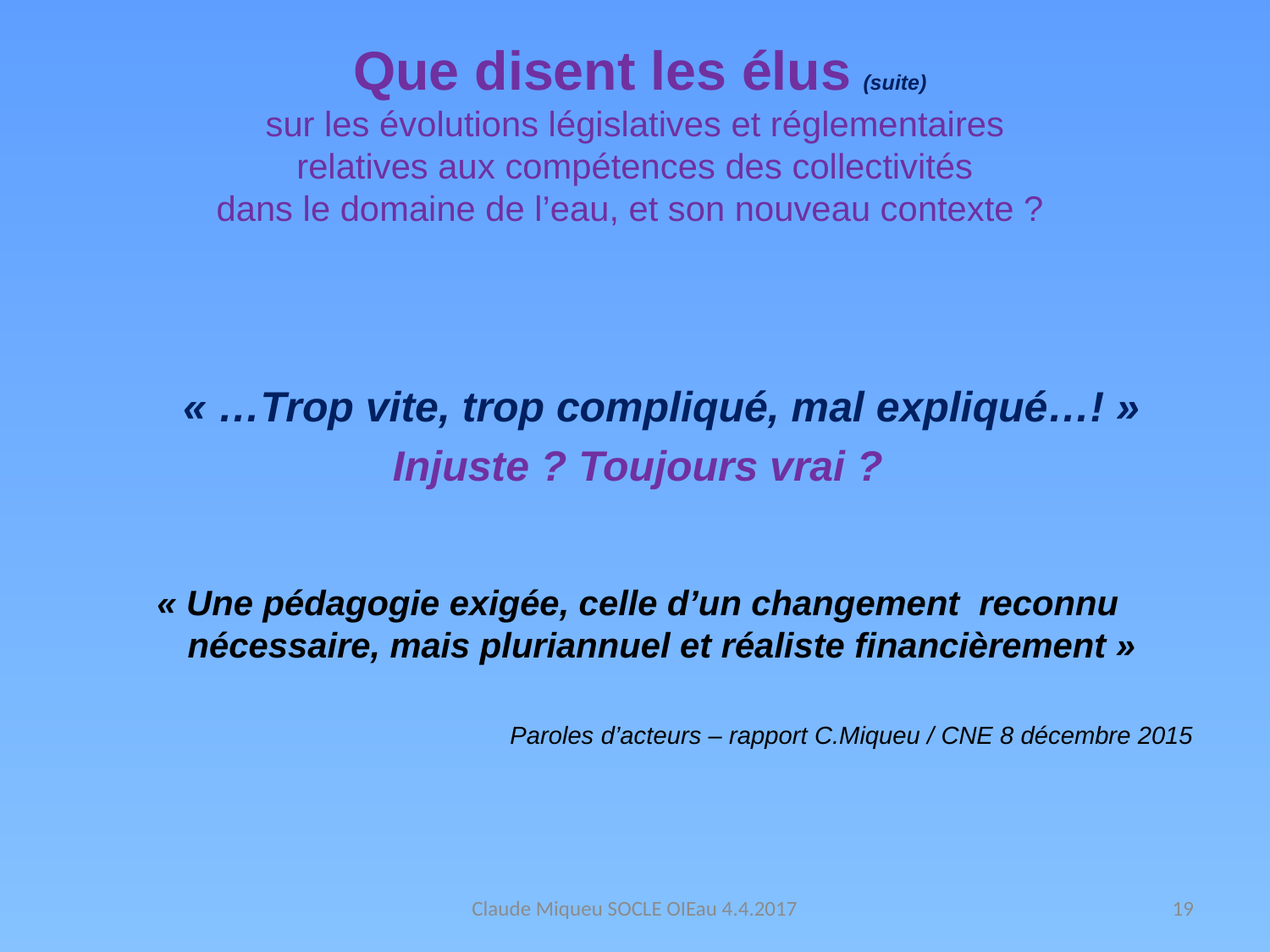

# Que disent les élus (suite) sur les évolutions législatives et réglementaires relatives aux compétences des collectivités dans le domaine de l’eau, et son nouveau contexte ?
« …Trop vite, trop compliqué, mal expliqué…! »
Injuste ? Toujours vrai ?

« Une pédagogie exigée, celle d’un changement  reconnu nécessaire, mais pluriannuel et réaliste financièrement »

Paroles d’acteurs – rapport C.Miqueu / CNE 8 décembre 2015

Claude Miqueu SOCLE OIEau 4.4.2017
19